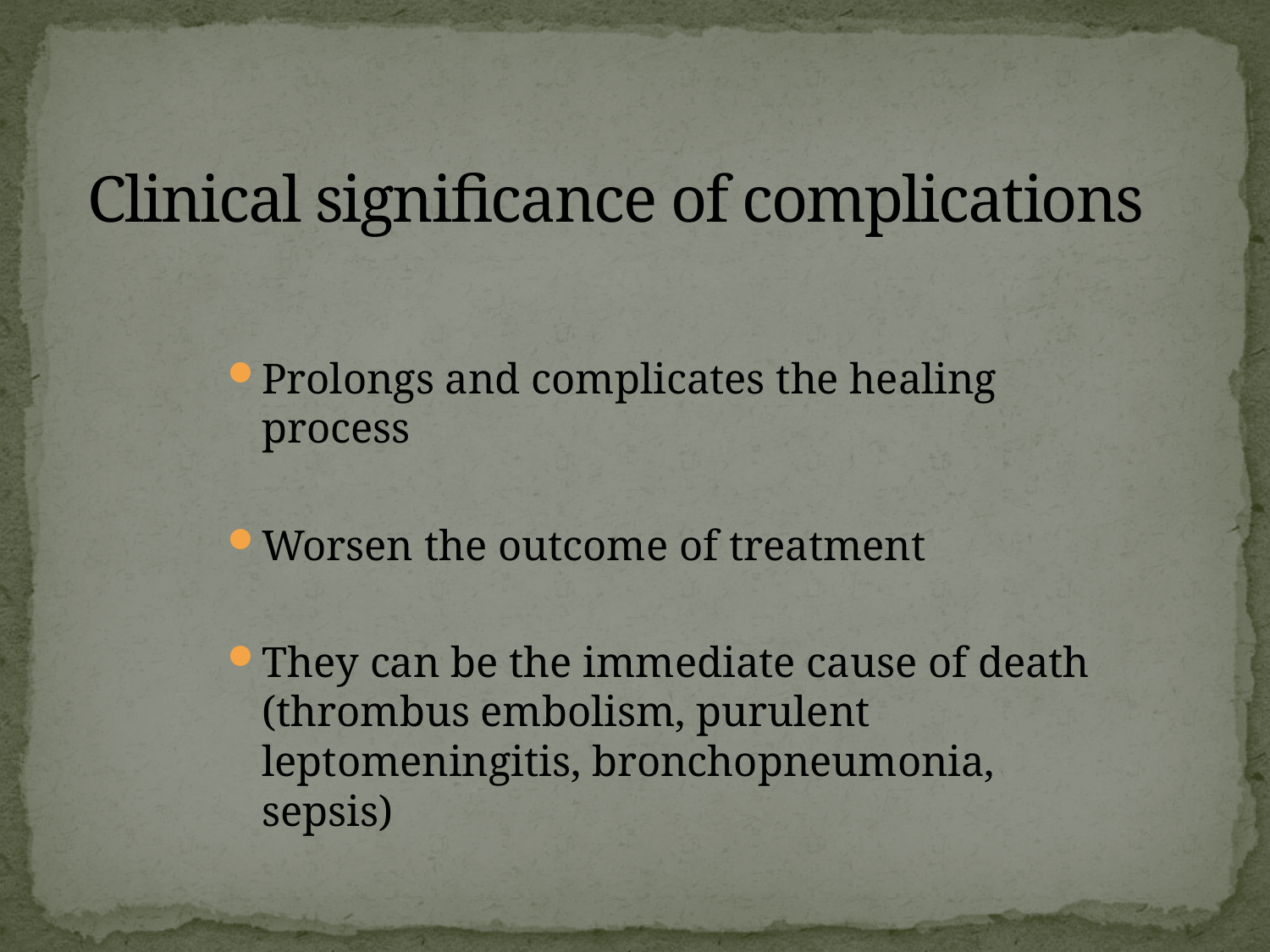

# Clinical significance of complications
Prolongs and complicates the healing process

Worsen the outcome of treatment

They can be the immediate cause of death (thrombus embolism, purulent leptomeningitis, bronchopneumonia, sepsis)